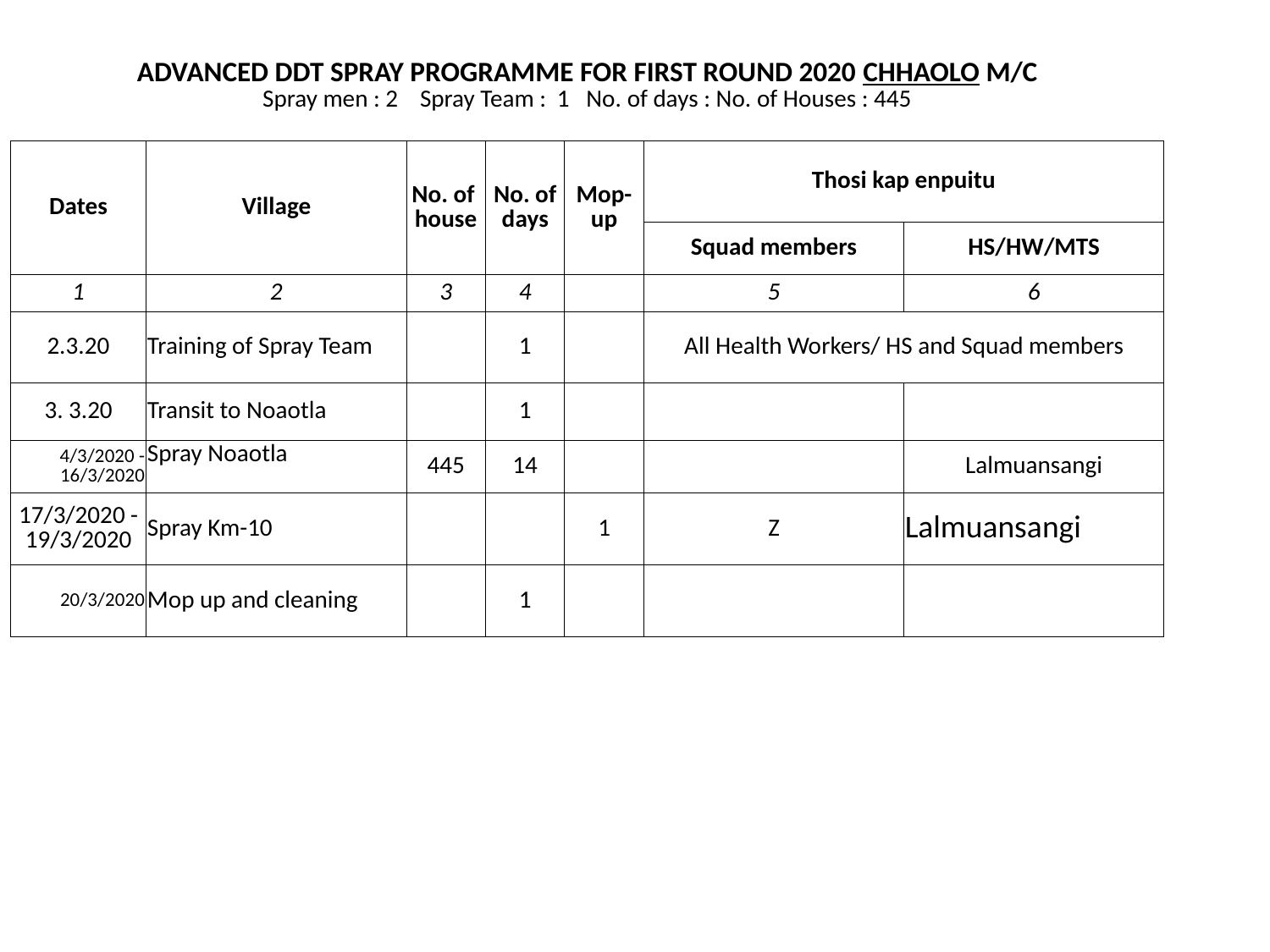

| ADVANCED DDT SPRAY PROGRAMME FOR FIRST ROUND 2020 CHHAOLO M/C Spray men : 2 Spray Team : 1 No. of days : No. of Houses : 445 |  |  |  |  |  |  |
| --- | --- | --- | --- | --- | --- | --- |
| Dates | Village | No. of house | No. of days | Mop-up | Thosi kap enpuitu |  |
|  |  |  |  |  | Squad members | HS/HW/MTS |
| 1 | 2 | 3 | 4 |  | 5 | 6 |
| 2.3.20 | Training of Spray Team |  | 1 |  | All Health Workers/ HS and Squad members |  |
| 3. 3.20 | Transit to Noaotla |  | 1 |  |  |  |
| 4/3/2020 - 16/3/2020 | Spray Noaotla | 445 | 14 |  |  | Lalmuansangi |
| 17/3/2020 - 19/3/2020 | Spray Km-10 |  |  | 1 | Z | Lalmuansangi |
| 20/3/2020 | Mop up and cleaning |  | 1 |  |  |  |